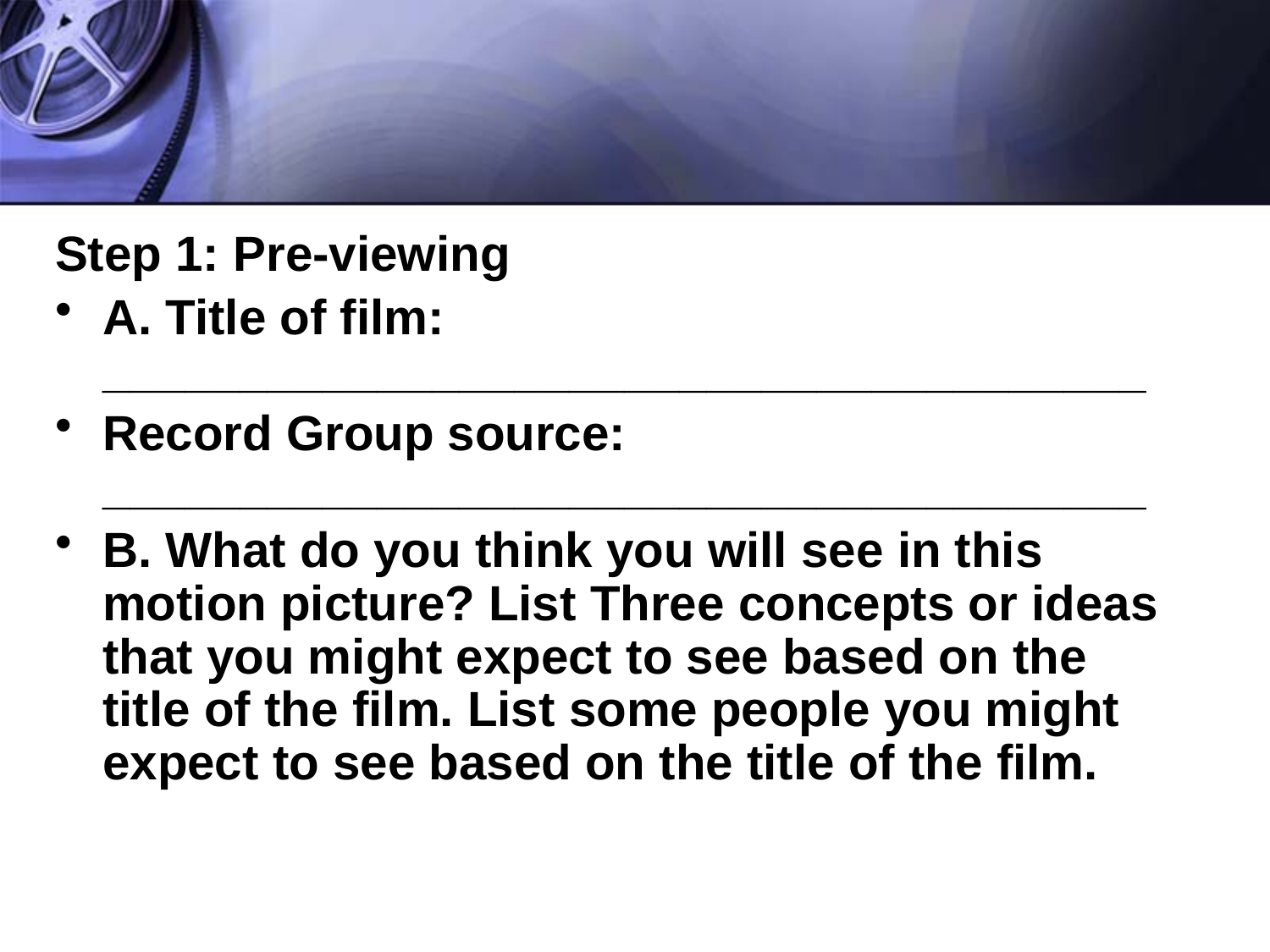

Step 1: Pre-viewing
A. Title of film: ______________________________________
Record Group source: ______________________________________
B. What do you think you will see in this motion picture? List Three concepts or ideas that you might expect to see based on the title of the film. List some people you might expect to see based on the title of the film.